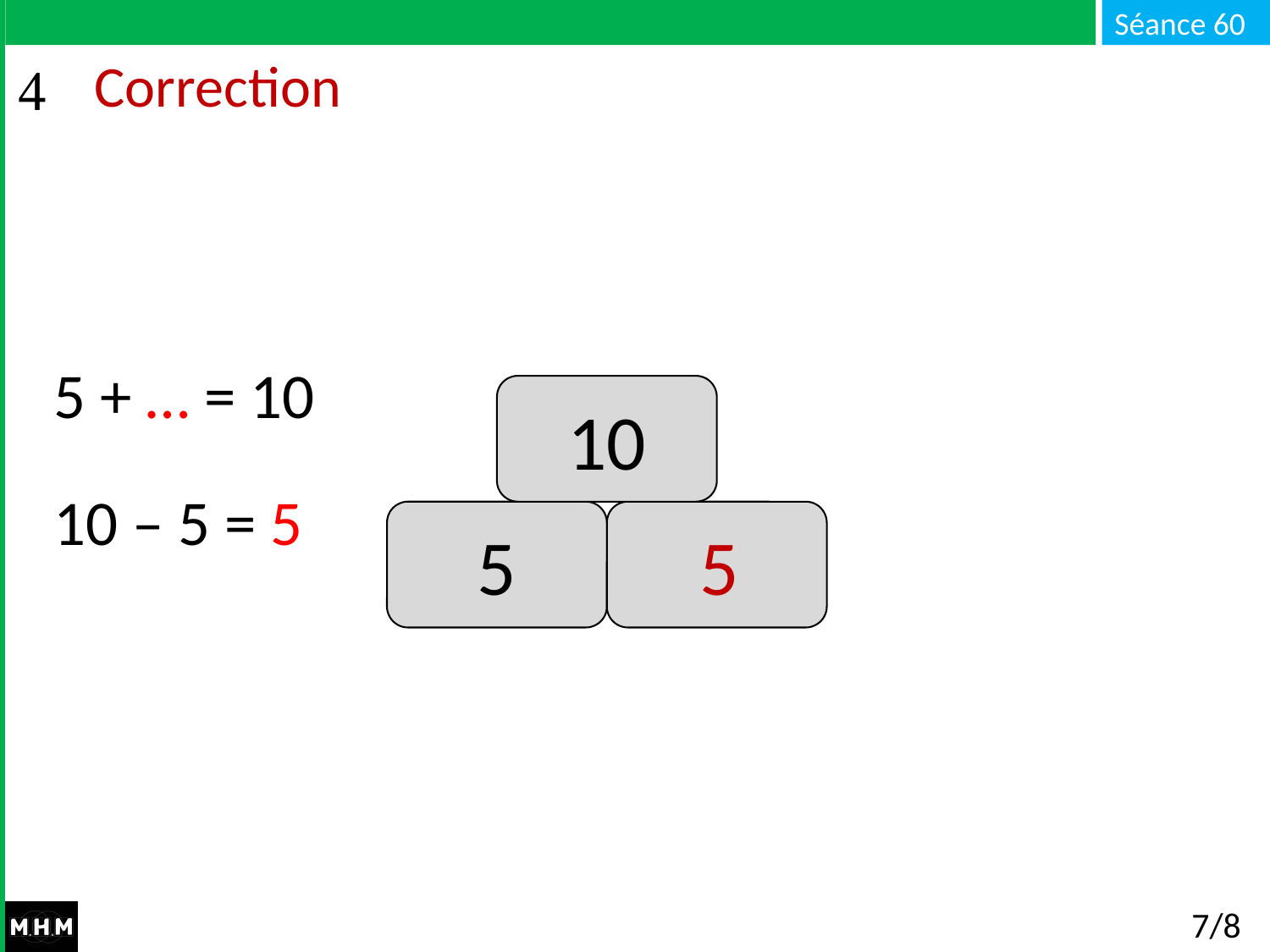

# Correction
5 + … = 10
10
10 – 5 = 5

5
5
7/8